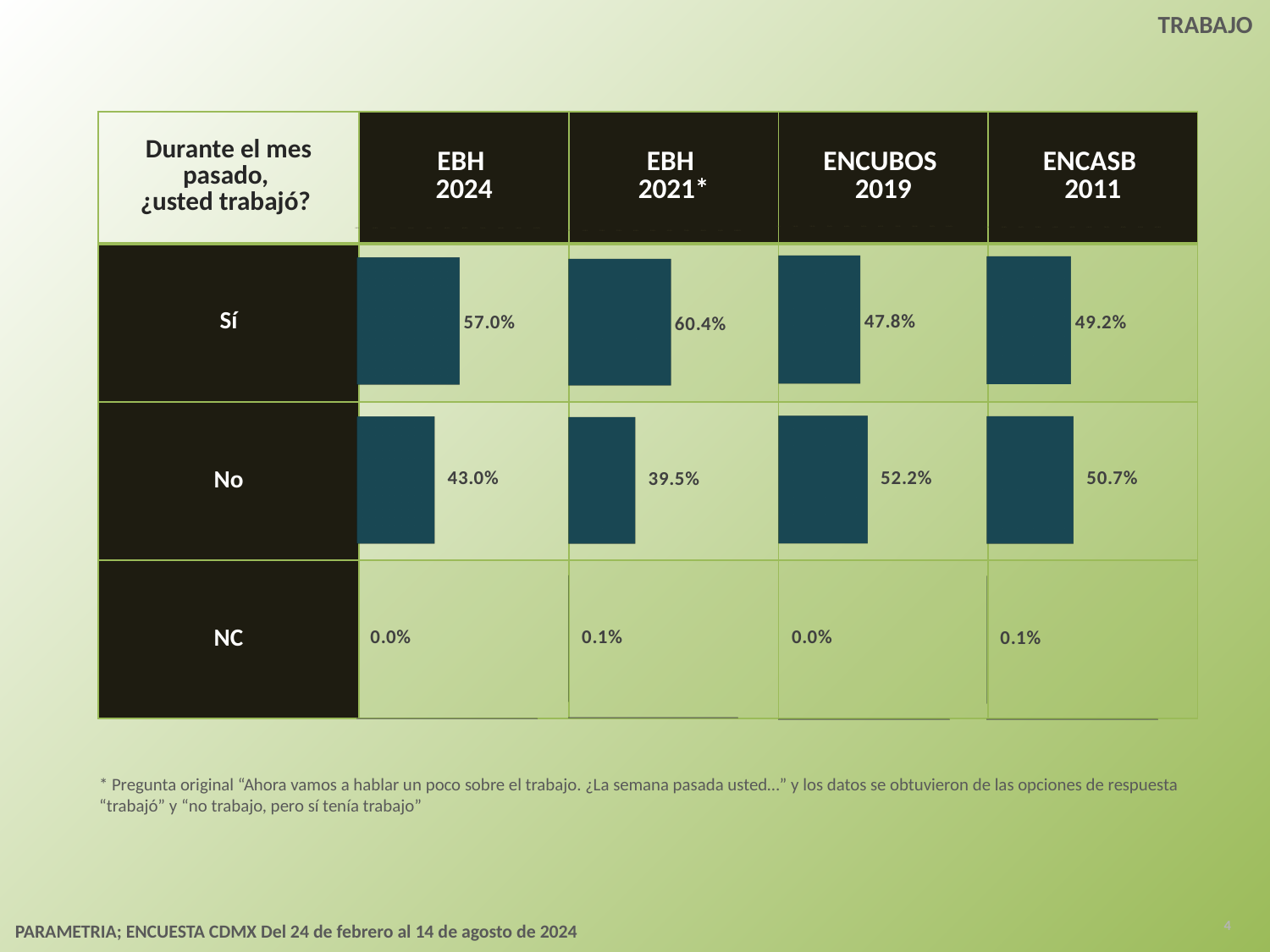

TRABAJO
| Durante el mes pasado, ¿usted trabajó? | EBH 2024 | EBH 2021\* | ENCUBOS 2019 | ENCASB 2011 |
| --- | --- | --- | --- | --- |
| Sí |  |  |  |  |
| No |  |  |  |  |
| NC |  |  |  |  |

[unsupported chart]

[unsupported chart]

[unsupported chart]

[unsupported chart]

* Pregunta original “Ahora vamos a hablar un poco sobre el trabajo. ¿La semana pasada usted…” y los datos se obtuvieron de las opciones de respuesta “trabajó” y “no trabajo, pero sí tenía trabajo”
4
PARAMETRIA; ENCUESTA CDMX Del 24 de febrero al 14 de agosto de 2024